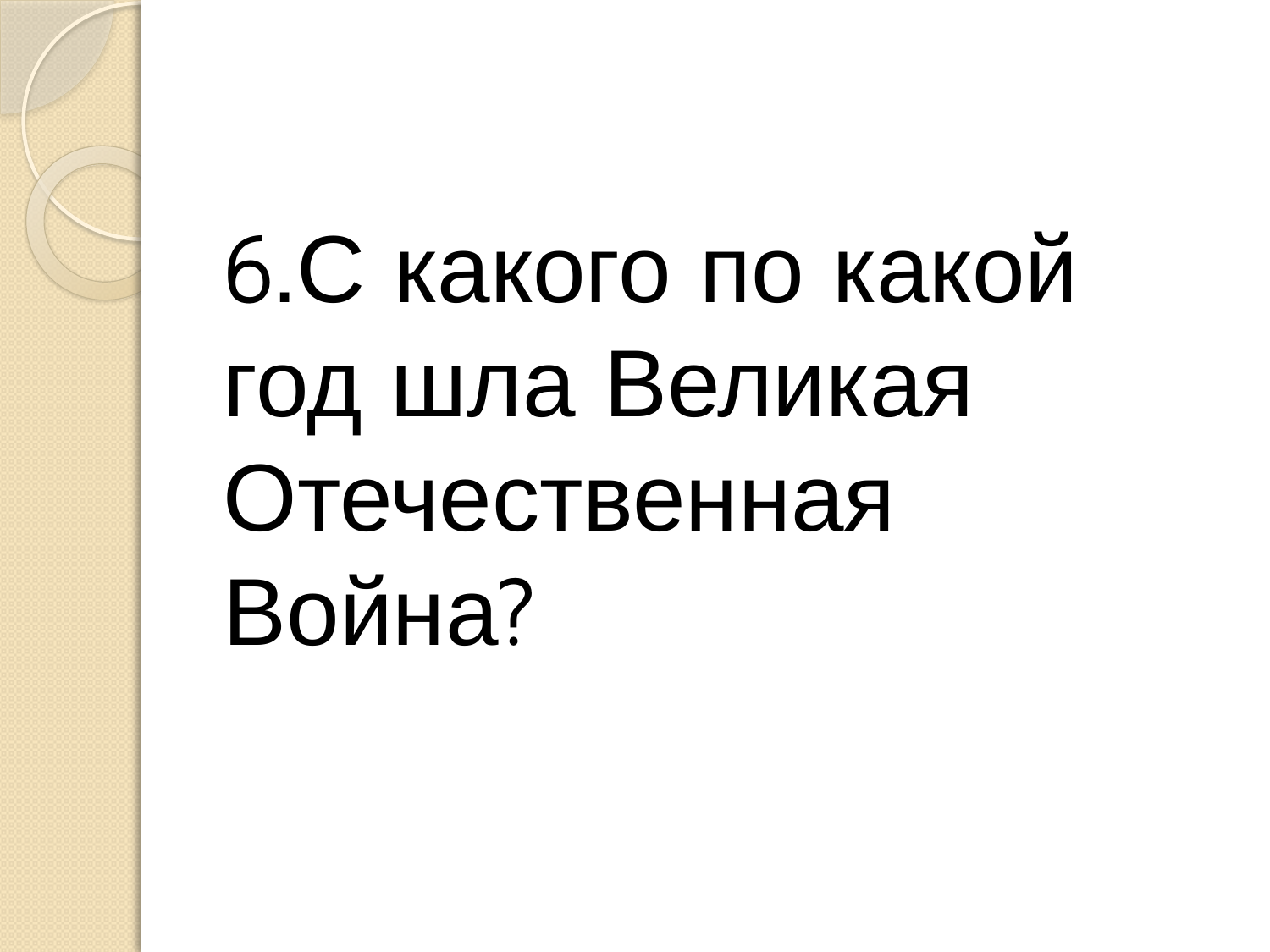

#
6.С какого по какой год шла Великая Отечественная Война?